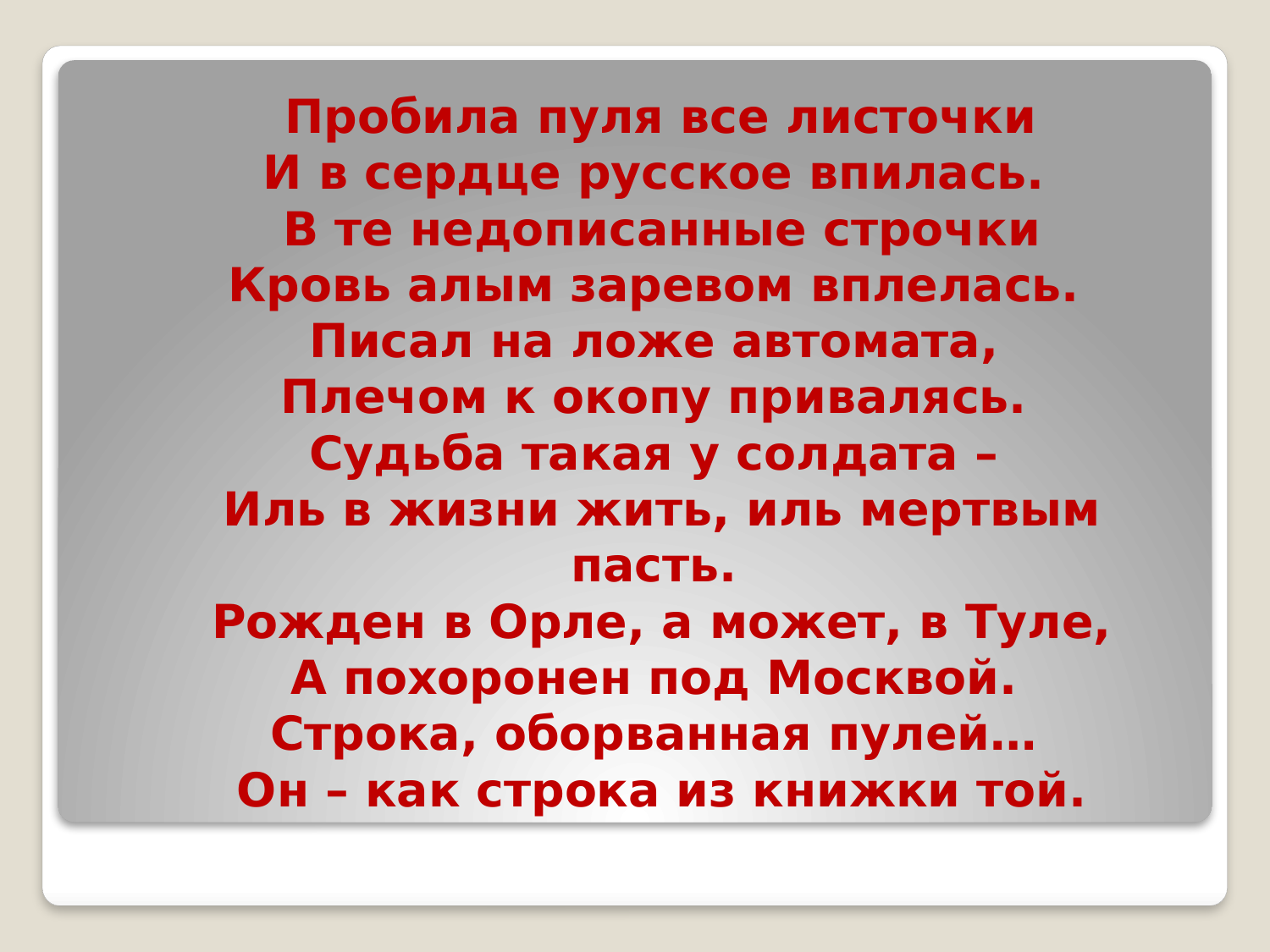

Пробила пуля все листочки
И в сердце русское впилась. 
В те недописанные строчки
Кровь алым заревом вплелась. 
Писал на ложе автомата, 
Плечом к окопу привалясь. 
Судьба такая у солдата – 
Иль в жизни жить, иль мертвым пасть. 
 Рожден в Орле, а может, в Туле, 
А похоронен под Москвой. 
Строка, оборванная пулей… 
Он – как строка из книжки той.